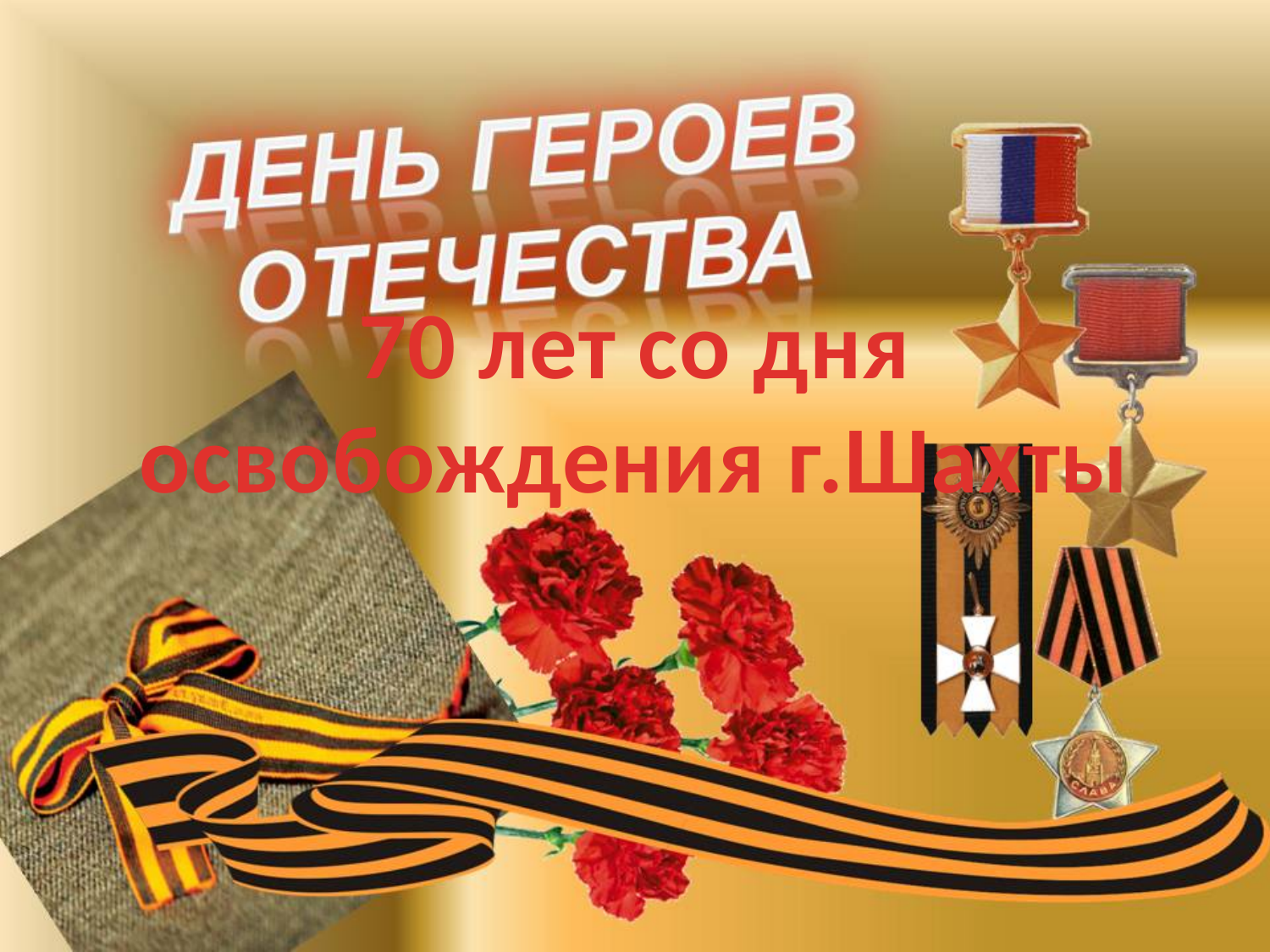

# 70 лет со дня освобождения г.Шахты